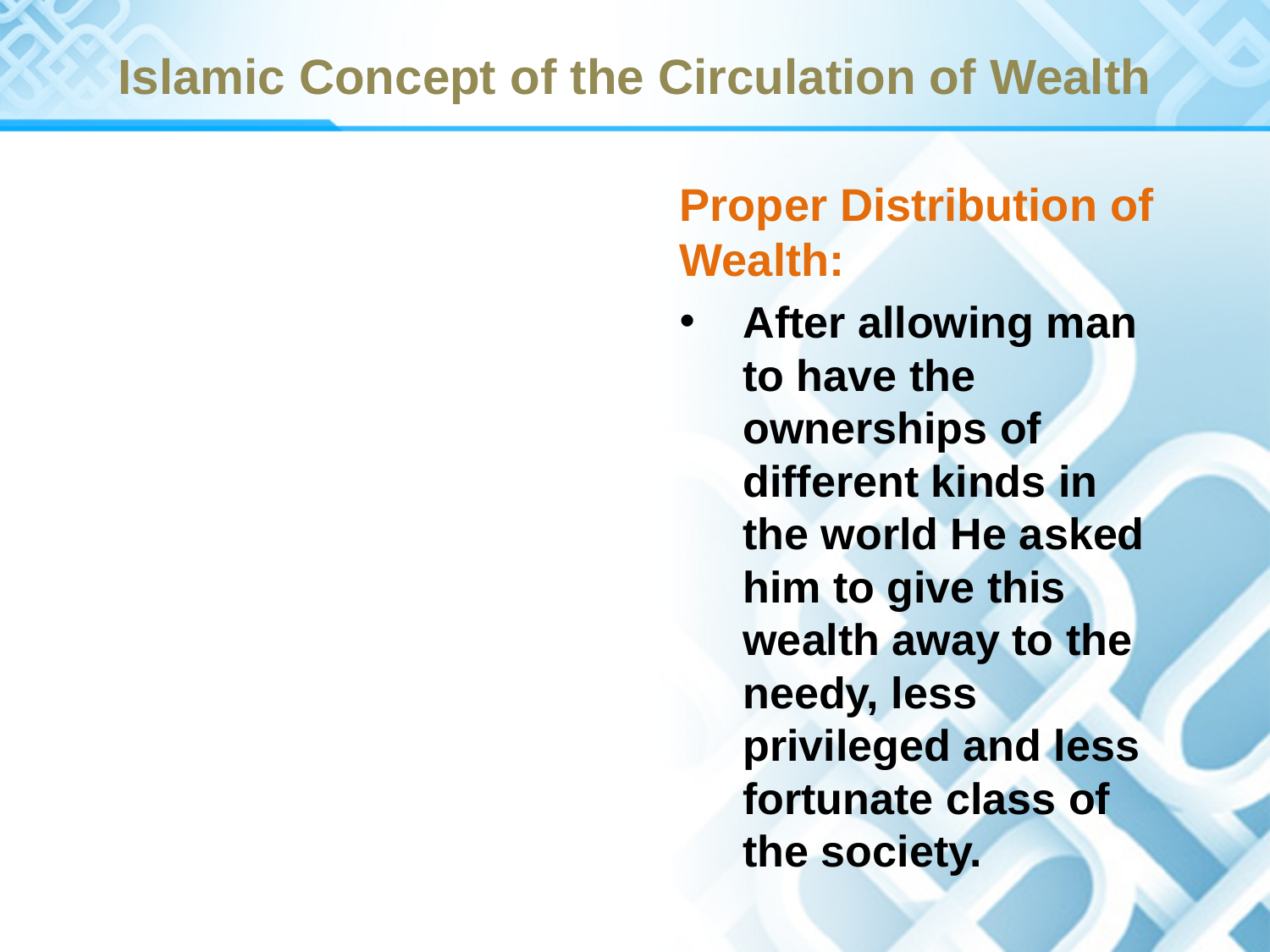

# Islamic Concept of the Circulation of Wealth
Proper Distribution of Wealth:
After allowing man to have the ownerships of different kinds in the world He asked him to give this wealth away to the needy, less privileged and less fortunate class of the society.